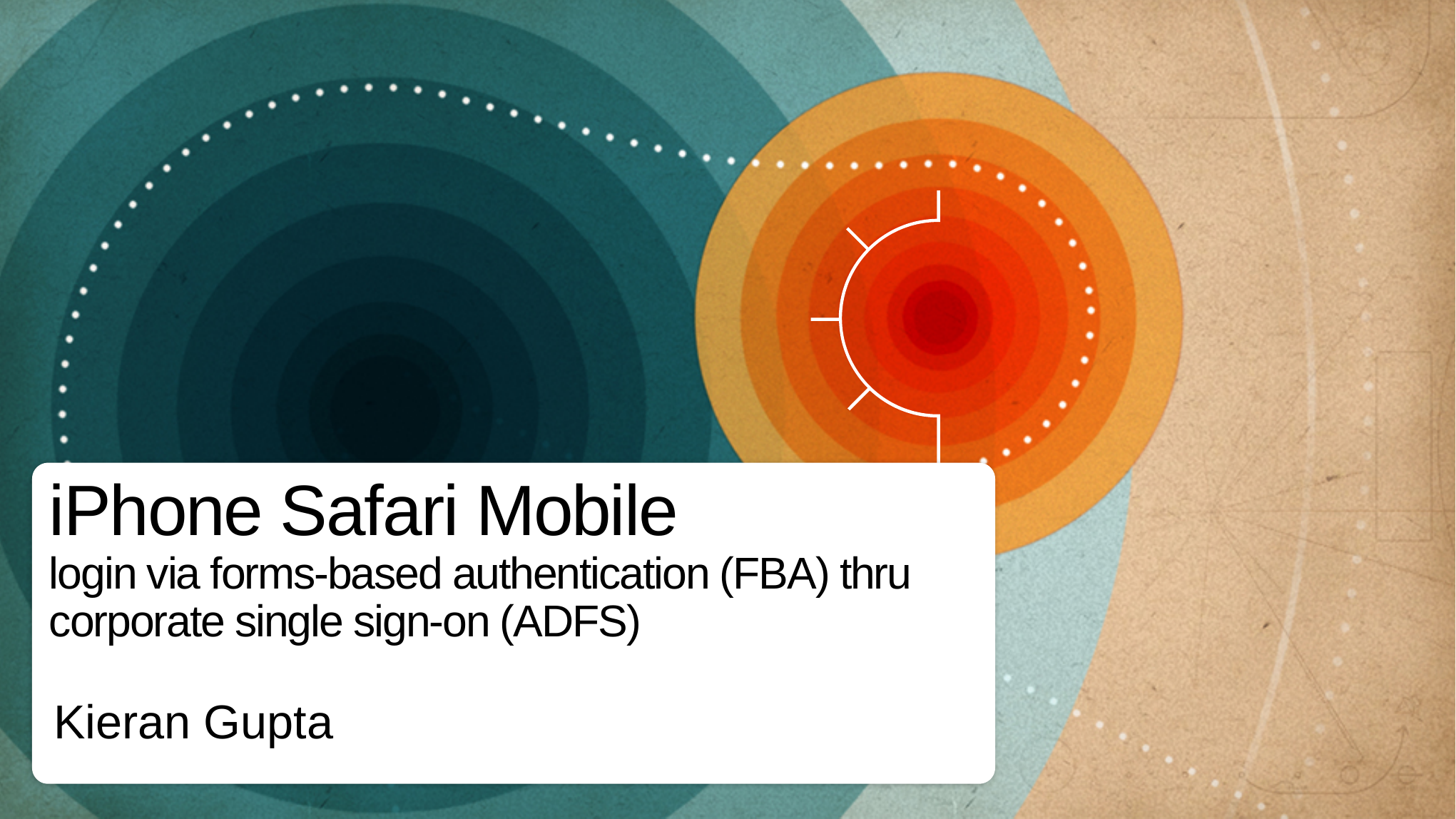

# iPhone Safari Mobile login via forms-based authentication (FBA) thru corporate single sign-on (ADFS)

Kieran Gupta